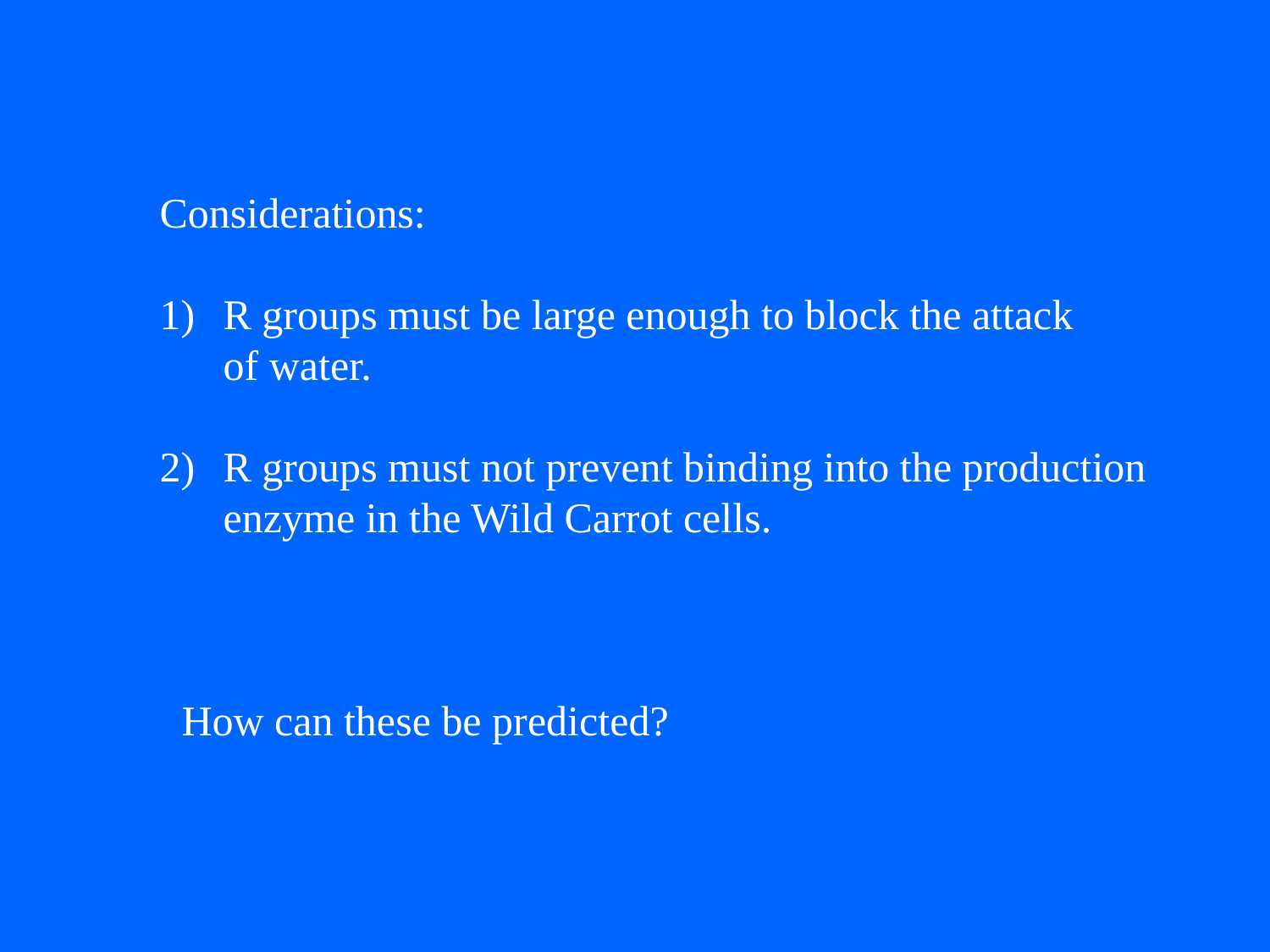

Considerations:

R groups must be large enough to block the attack
	of water.

R groups must not prevent binding into the production
	enzyme in the Wild Carrot cells.
How can these be predicted?